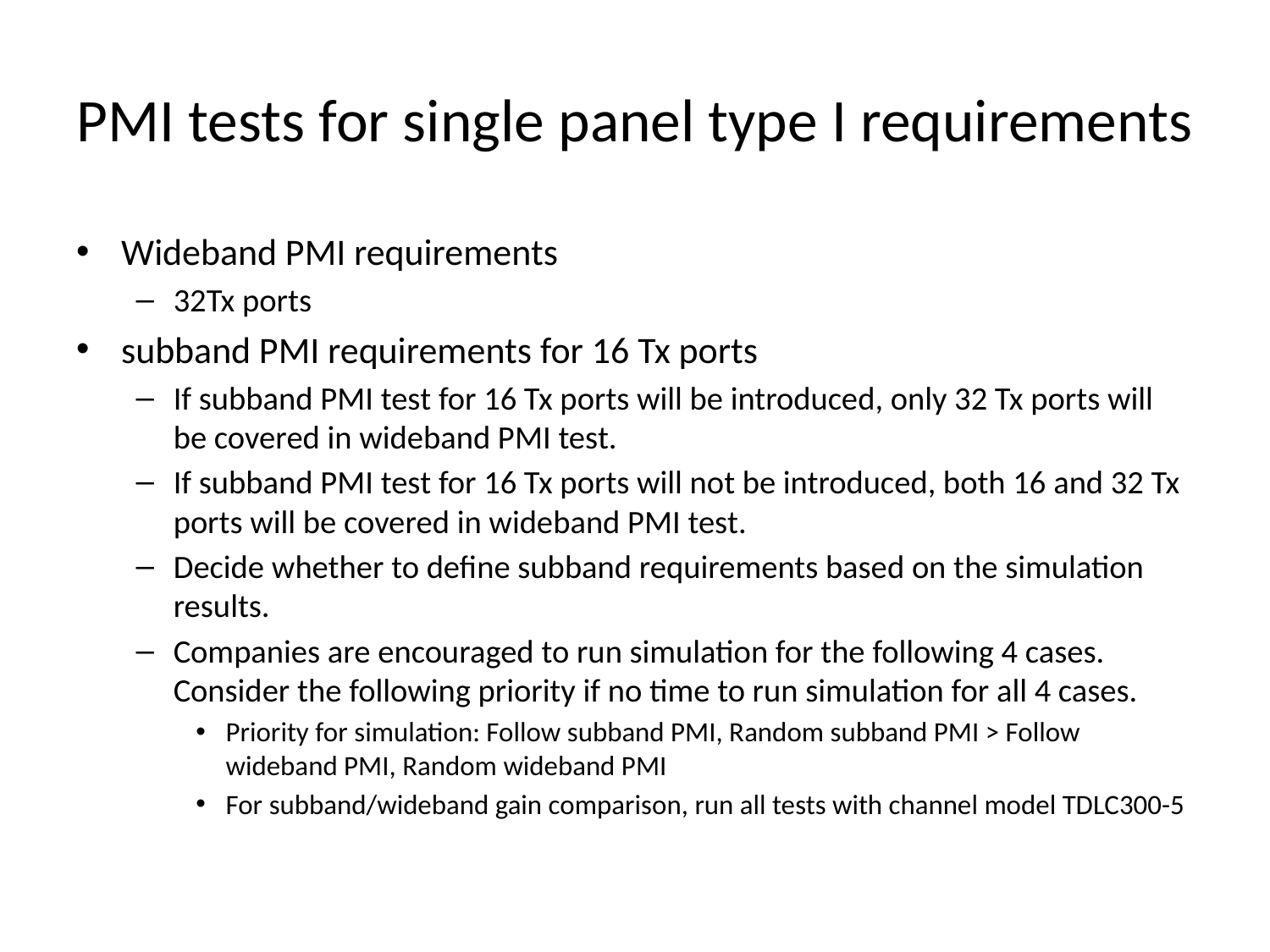

# PMI tests for single panel type I requirements
Wideband PMI requirements
32Tx ports
subband PMI requirements for 16 Tx ports
If subband PMI test for 16 Tx ports will be introduced, only 32 Tx ports will be covered in wideband PMI test.
If subband PMI test for 16 Tx ports will not be introduced, both 16 and 32 Tx ports will be covered in wideband PMI test.
Decide whether to define subband requirements based on the simulation results.
Companies are encouraged to run simulation for the following 4 cases. Consider the following priority if no time to run simulation for all 4 cases.
Priority for simulation: Follow subband PMI, Random subband PMI > Follow wideband PMI, Random wideband PMI
For subband/wideband gain comparison, run all tests with channel model TDLC300-5